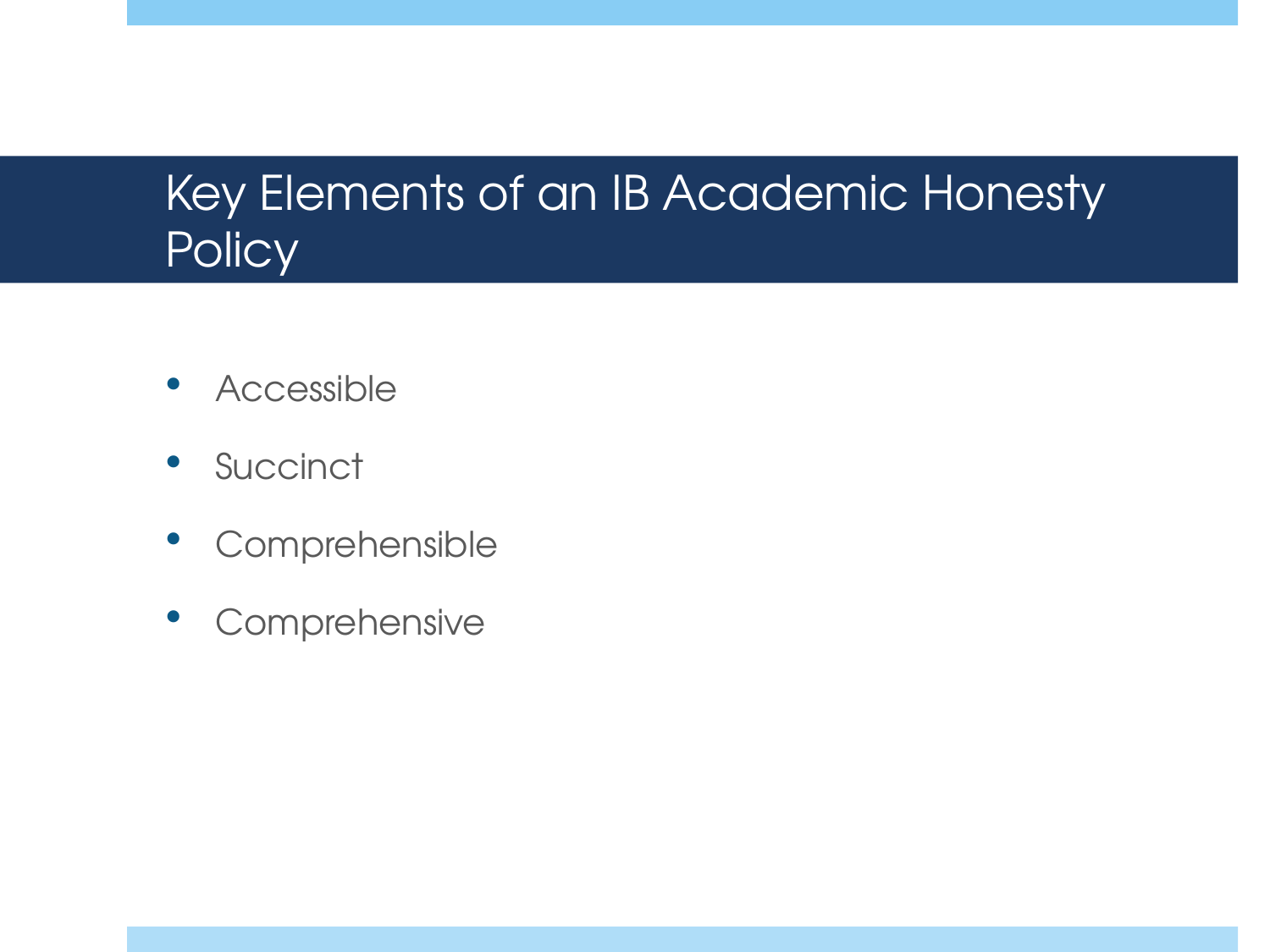

# Key Elements of an IB Academic Honesty Policy
Accessible
Succinct
Comprehensible
Comprehensive